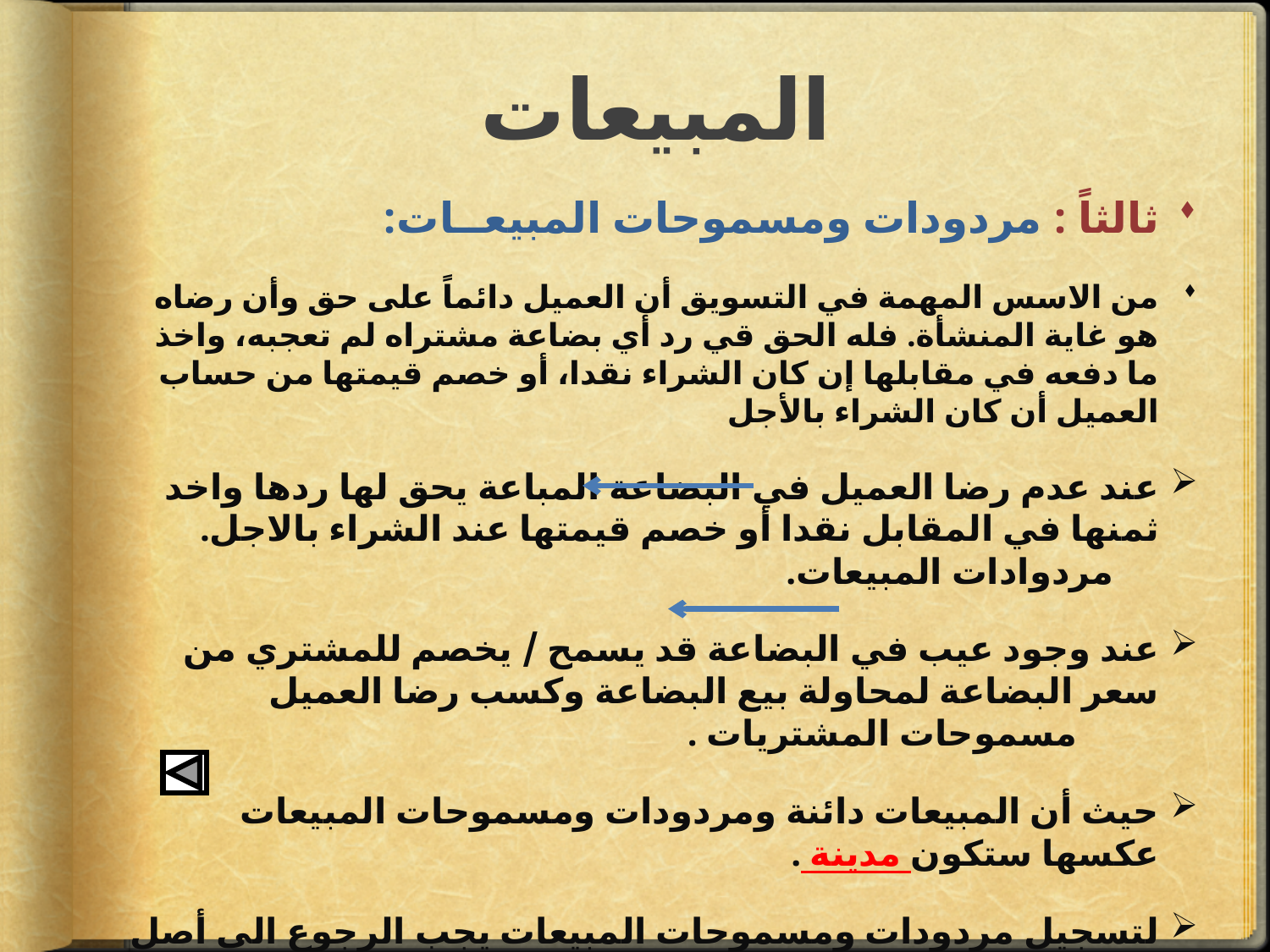

# المبيعات
ثالثاً : مردودات ومسموحات المبيعــات:
من الاسس المهمة في التسويق أن العميل دائماً على حق وأن رضاه هو غاية المنشأة. فله الحق قي رد أي بضاعة مشتراه لم تعجبه، واخذ ما دفعه في مقابلها إن كان الشراء نقدا، أو خصم قيمتها من حساب العميل أن كان الشراء بالأجل
عند عدم رضا العميل في البضاعة المباعة يحق لها ردها واخد ثمنها في المقابل نقدا أو خصم قيمتها عند الشراء بالاجل.  		     مردوادات المبيعات.
عند وجود عيب في البضاعة قد يسمح / يخصم للمشتري من سعر البضاعة لمحاولة بيع البضاعة وكسب رضا العميل	 	         مسموحات المشتريات .
حيث أن المبيعات دائنة ومردودات ومسموحات المبيعات عكسها ستكون مدينة .
لتسجيل مردودات ومسموحات المبيعات يجب الرجوع الى أصل عملية البيع.........